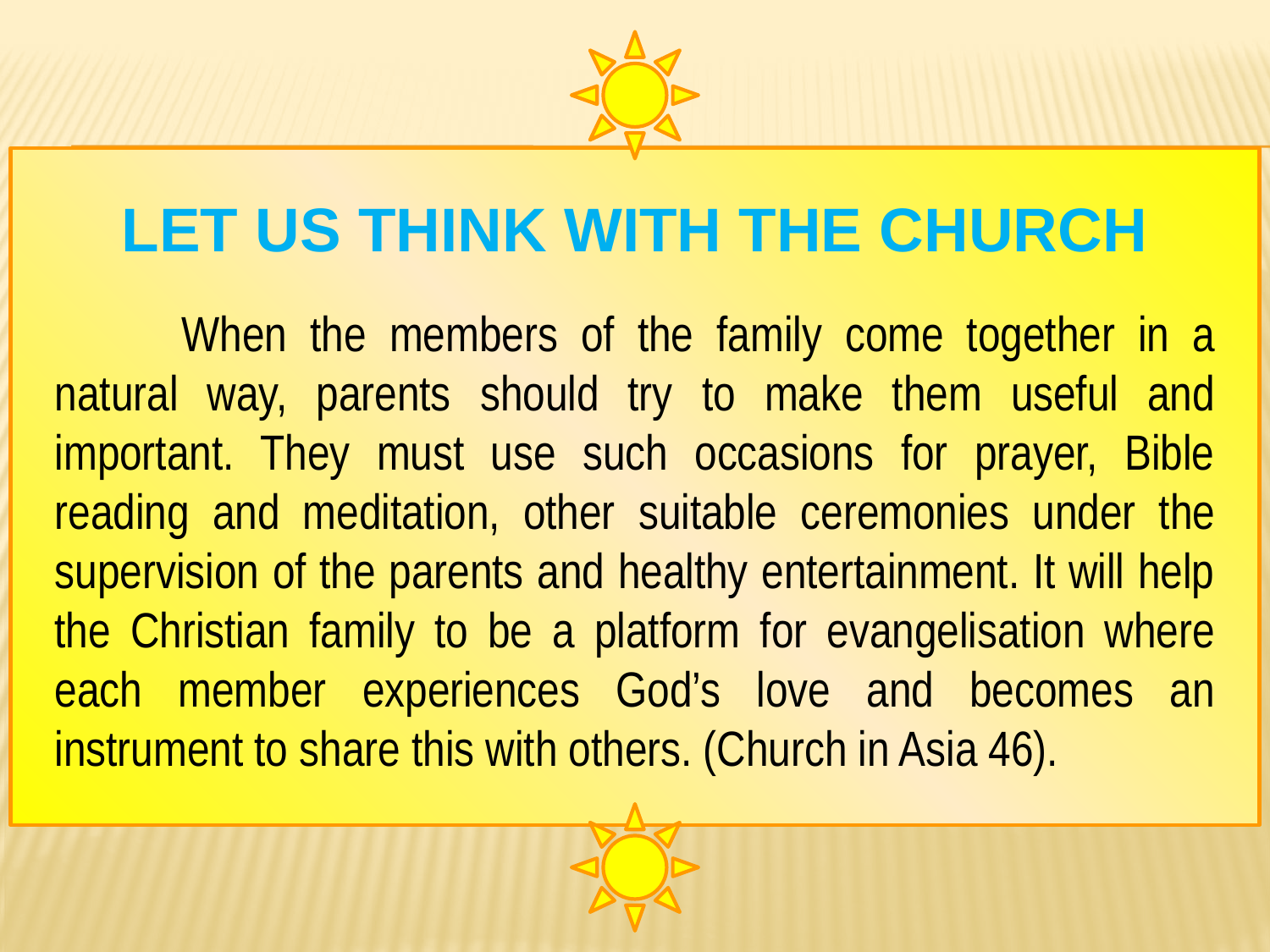

# Let us think with the Church
	When the members of the family come together in a natural way, parents should try to make them useful and important. They must use such occasions for prayer, Bible reading and meditation, other suitable ceremonies under the supervision of the parents and healthy entertainment. It will help the Christian family to be a platform for evangelisation where each member experiences God’s love and becomes an instrument to share this with others. (Church in Asia 46).